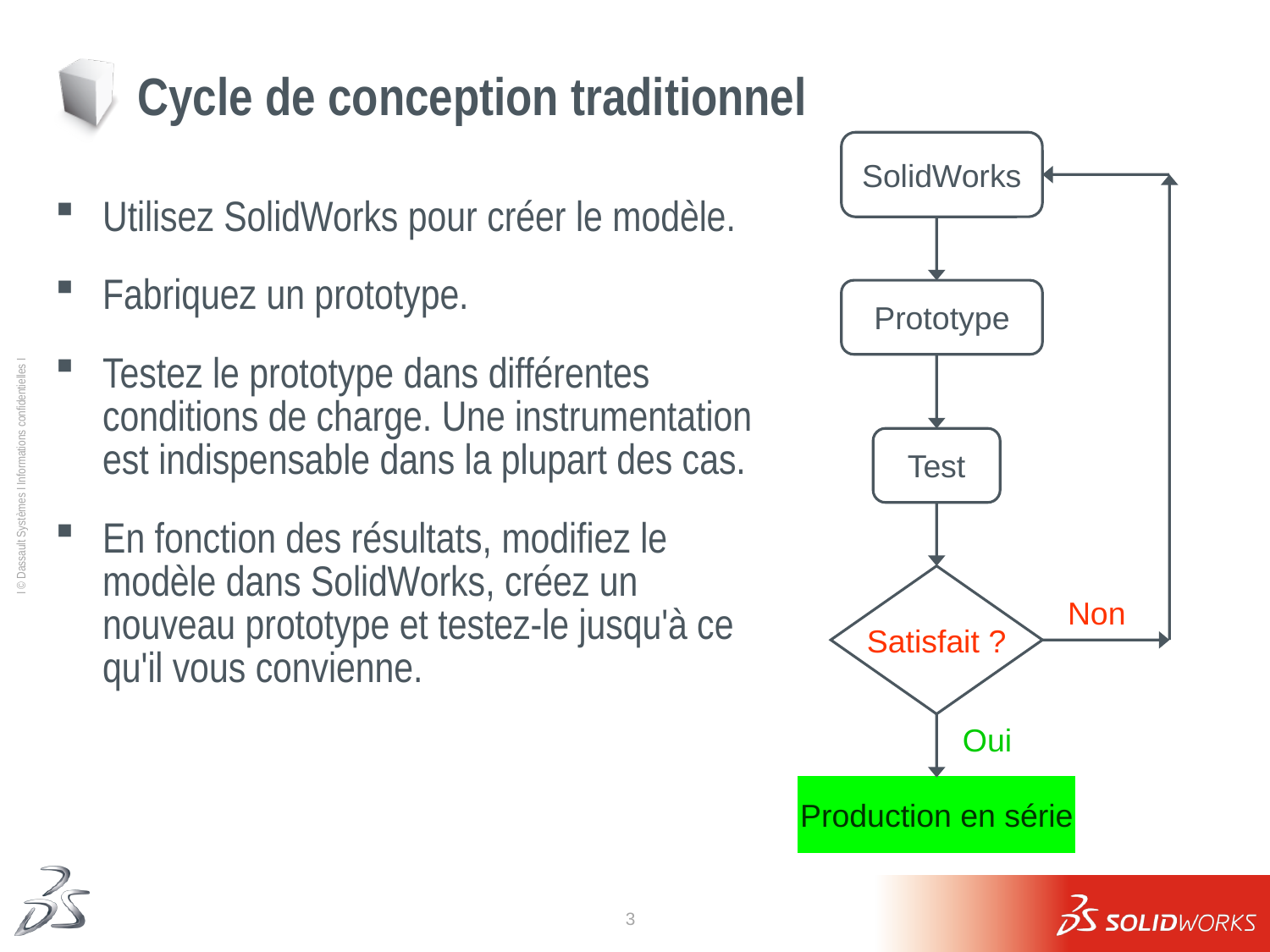

# Cycle de conception traditionnel
SolidWorks

Utilisez SolidWorks pour créer le modèle.
Fabriquez un prototype.
Testez le prototype dans différentes conditions de charge. Une instrumentation est indispensable dans la plupart des cas.
En fonction des résultats, modifiez le modèle dans SolidWorks, créez un nouveau prototype et testez-le jusqu'à ce qu'il vous convienne.

Prototype

Test

Satisfait ?
Non

Oui
Production en série